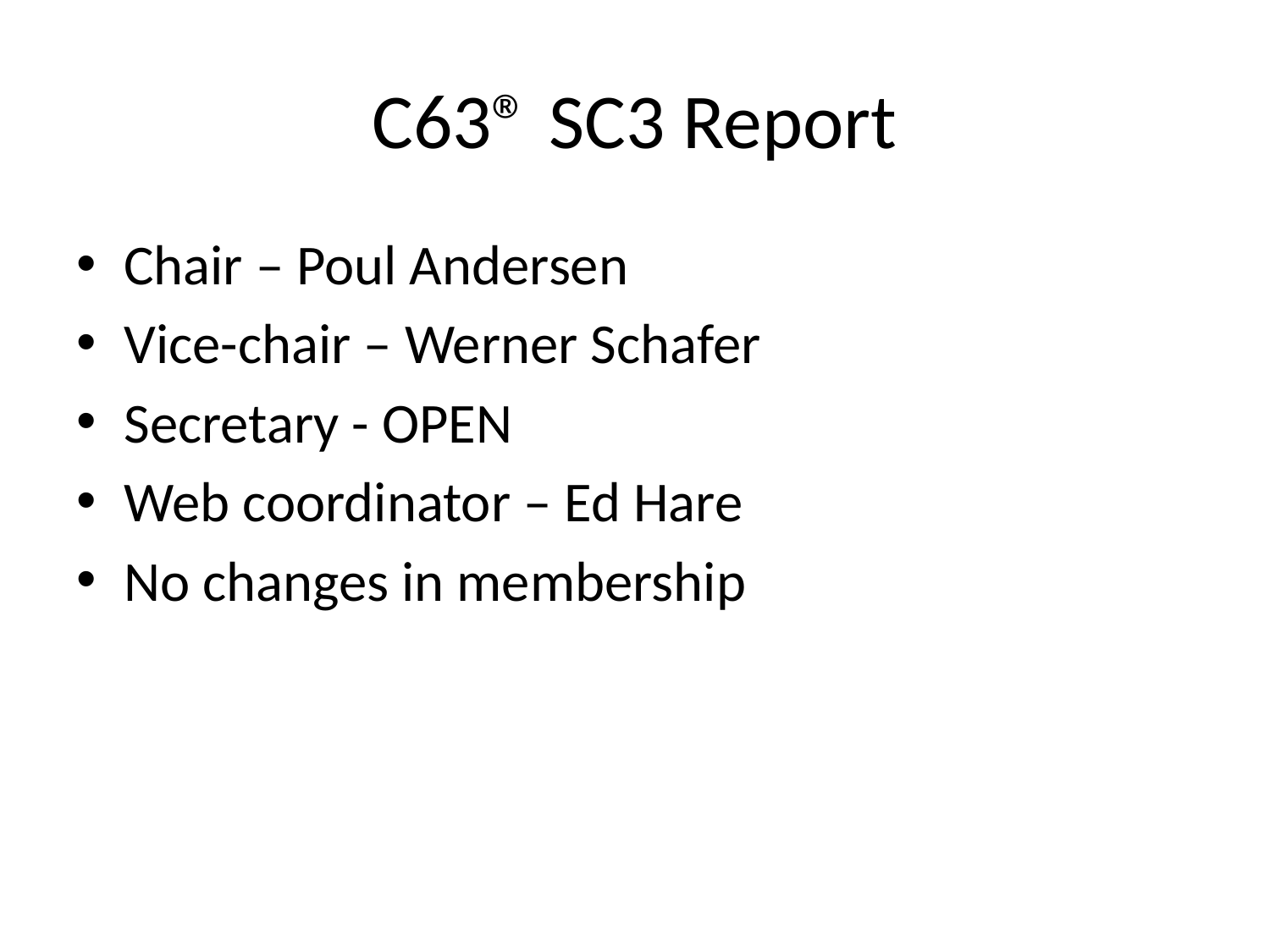

# C63® SC3 Report
Chair – Poul Andersen
Vice-chair – Werner Schafer
Secretary - OPEN
Web coordinator – Ed Hare
No changes in membership